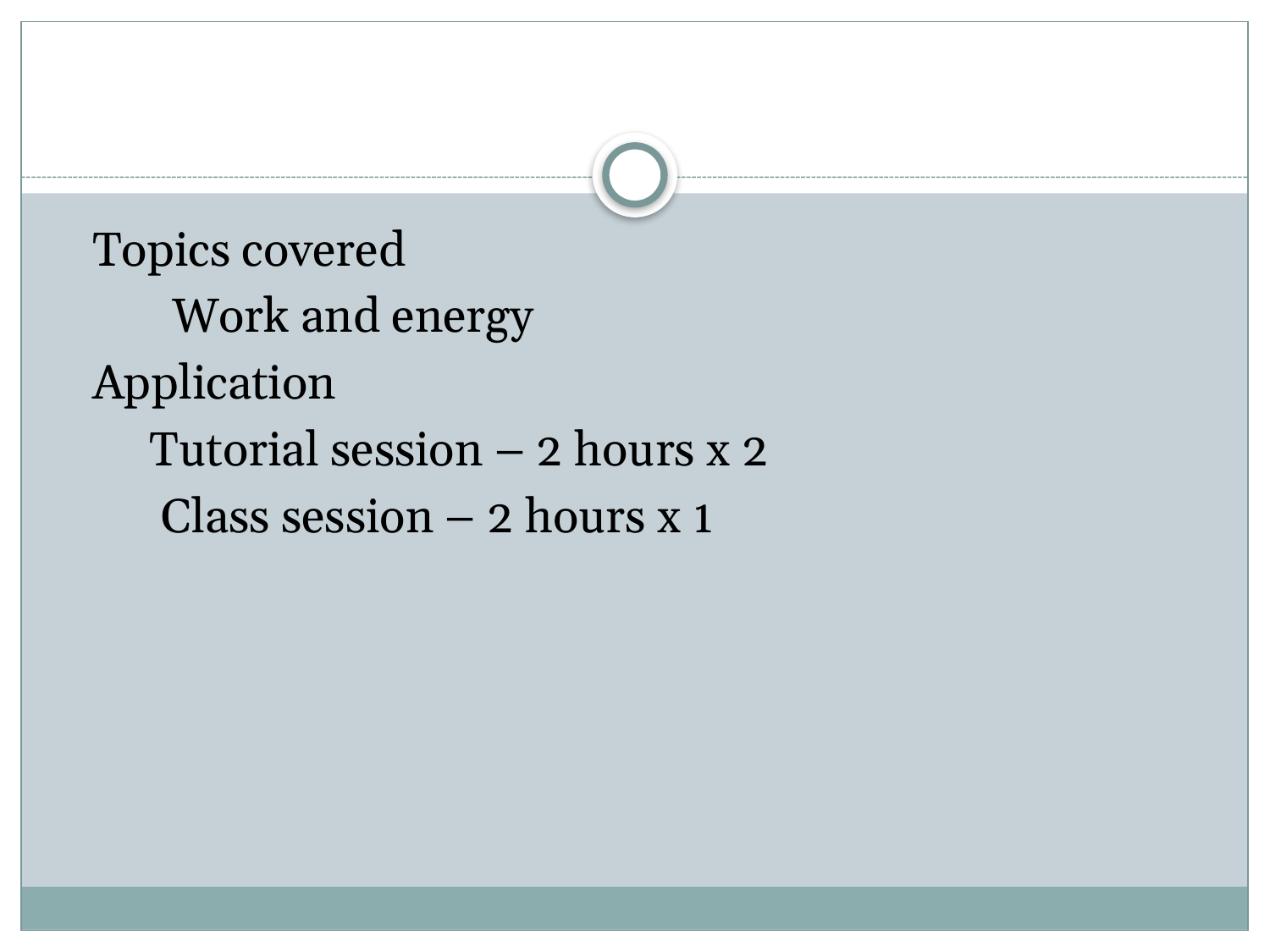

#
Topics covered
       Work and energy
Application
     Tutorial session – 2 hours x 2
      Class session – 2 hours x 1